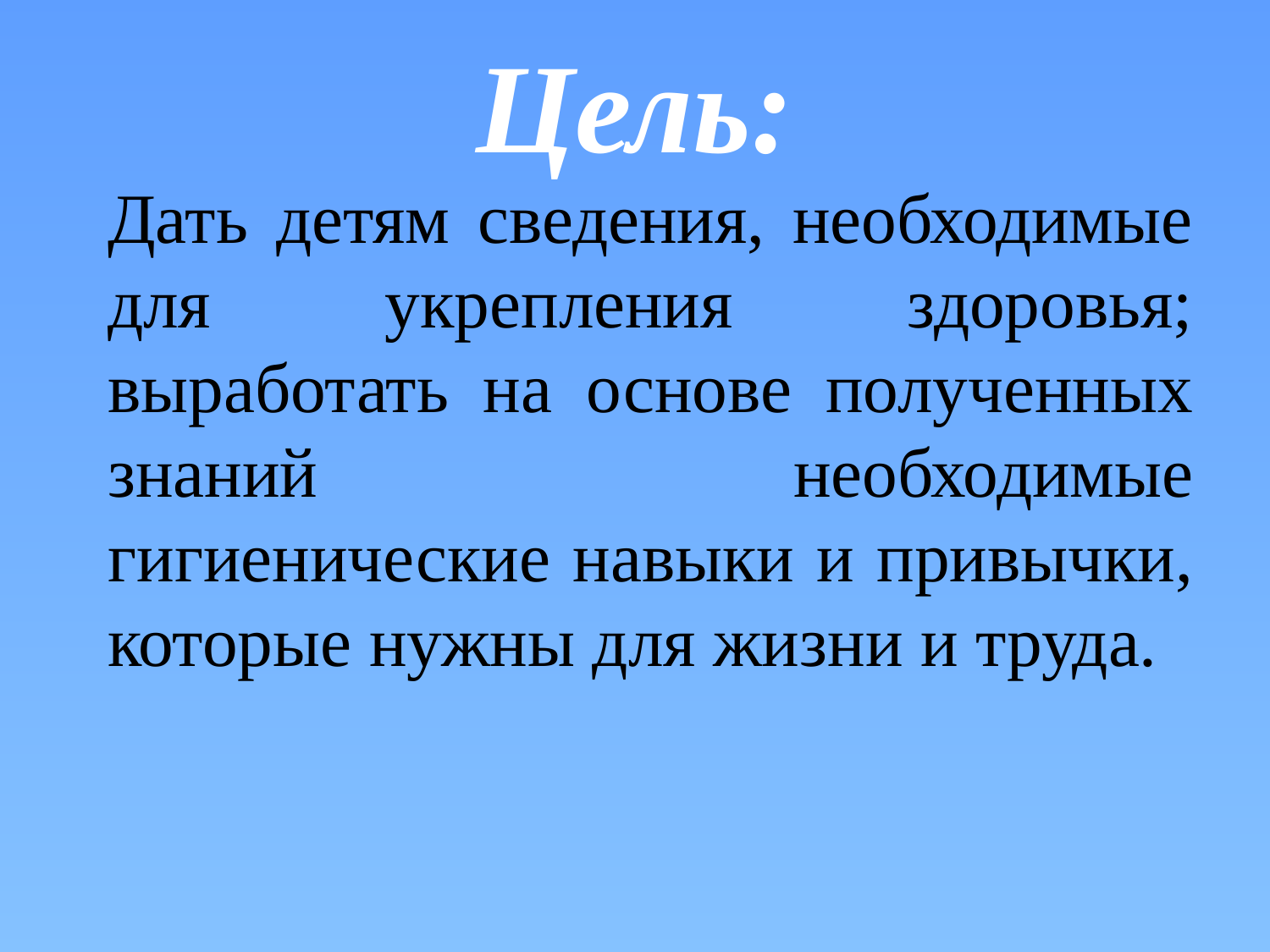

# Цель:
Дать детям сведения, необходимые для укрепления здоровья; выработать на основе полученных знаний необходимые гигиенические навыки и привычки, которые нужны для жизни и труда.